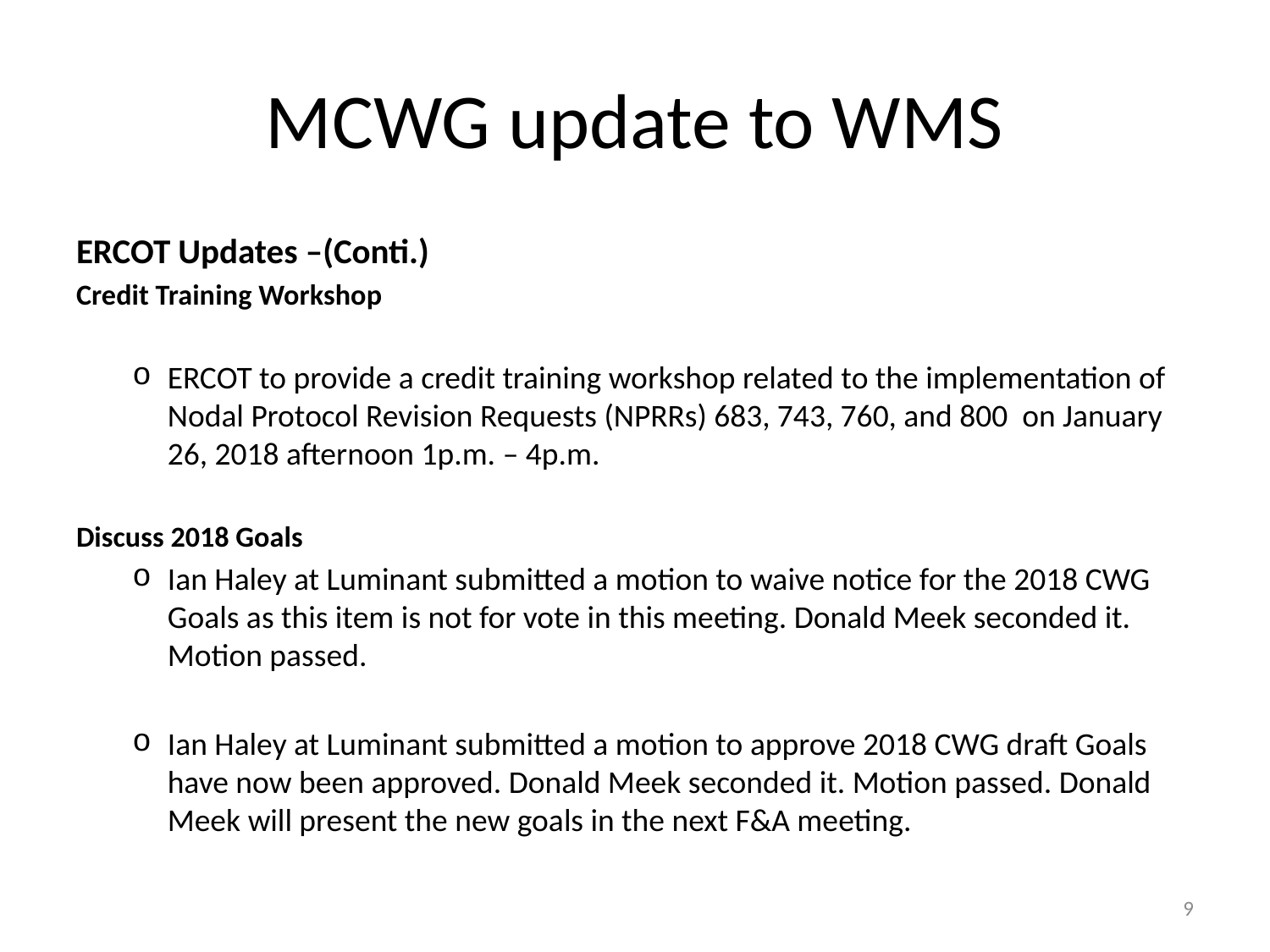

# MCWG update to WMS
ERCOT Updates –(Conti.)
Credit Training Workshop

ERCOT to provide a credit training workshop related to the implementation of Nodal Protocol Revision Requests (NPRRs) 683, 743, 760, and 800  on January 26, 2018 afternoon 1p.m. – 4p.m.

Discuss 2018 Goals
Ian Haley at Luminant submitted a motion to waive notice for the 2018 CWG Goals as this item is not for vote in this meeting. Donald Meek seconded it. Motion passed.

Ian Haley at Luminant submitted a motion to approve 2018 CWG draft Goals have now been approved. Donald Meek seconded it. Motion passed. Donald Meek will present the new goals in the next F&A meeting.

9